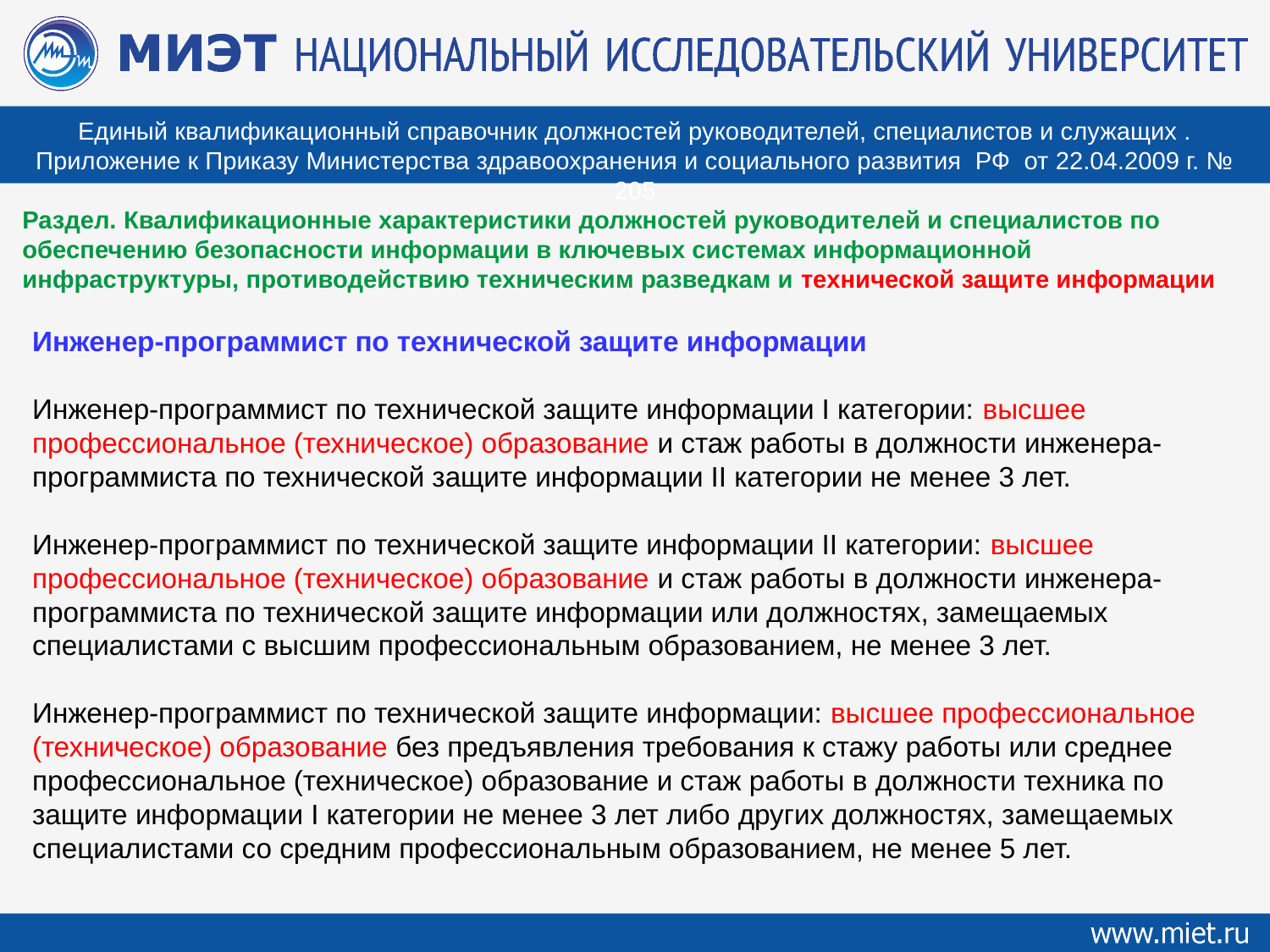

Единый квалификационный справочник должностей руководителей, специалистов и служащих . Приложение к Приказу Министерства здравоохранения и социального развития  РФ  от 22.04.2009 г. № 205
Раздел. Квалификационные характеристики должностей руководителей и специалистов по обеспечению безопасности информации в ключевых системах информационной инфраструктуры, противодействию техническим разведкам и технической защите информации
Инженер-программист по технической защите информации

Инженер-программист по технической защите информации I категории: высшее профессиональное (техническое) образование и стаж работы в должности инженера-программиста по технической защите информации II категории не менее 3 лет.

Инженер-программист по технической защите информации II категории: высшее профессиональное (техническое) образование и стаж работы в должности инженера-программиста по технической защите информации или должностях, замещаемых специалистами с высшим профессиональным образованием, не менее 3 лет.

Инженер-программист по технической защите информации: высшее профессиональное (техническое) образование без предъявления требования к стажу работы или среднее профессиональное (техническое) образование и стаж работы в должности техника по защите информации I категории не менее 3 лет либо других должностях, замещаемых специалистами со средним профессиональным образованием, не менее 5 лет.